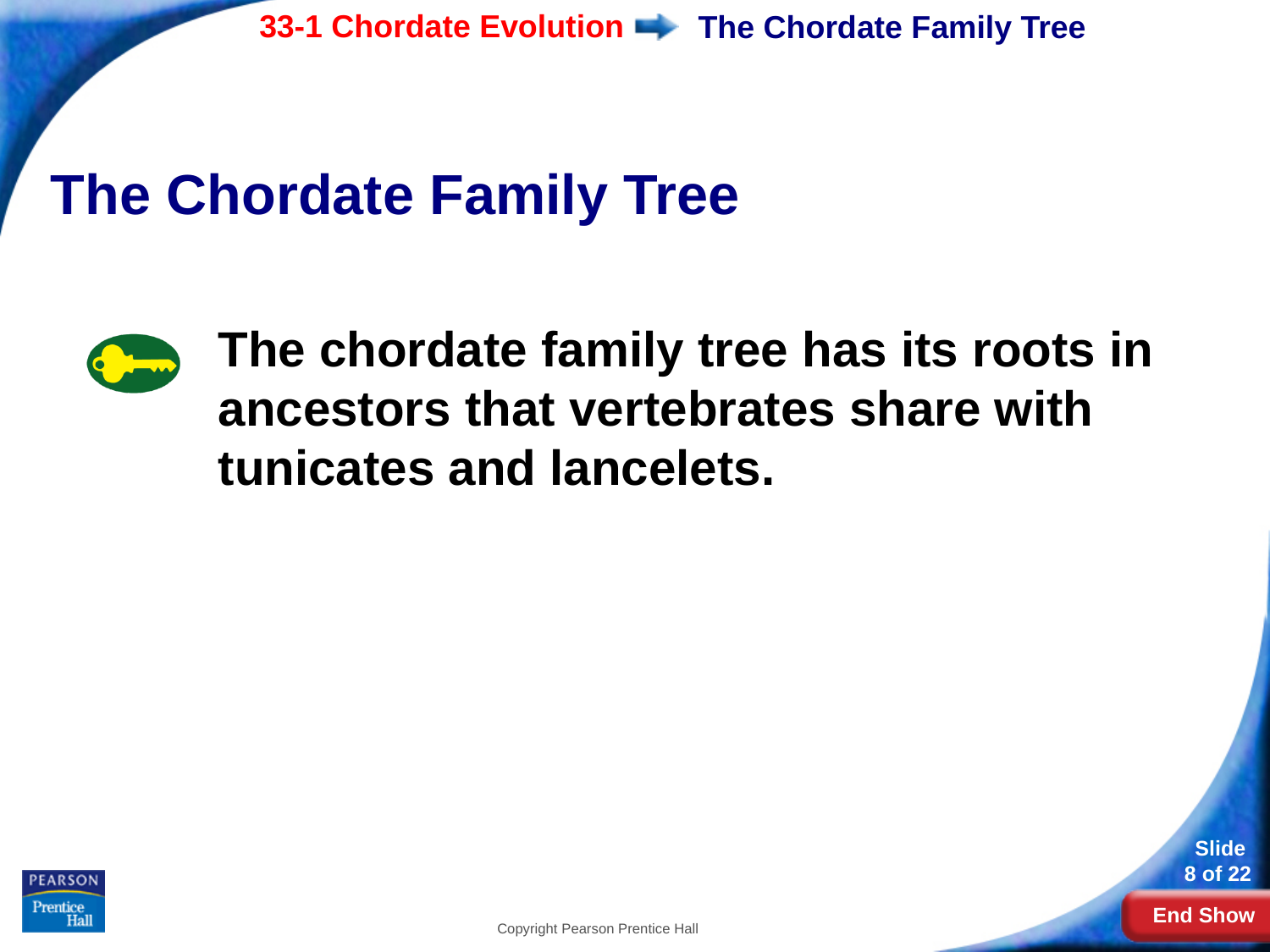

# The Chordate Family Tree
The Chordate Family Tree
The chordate family tree has its roots in ancestors that vertebrates share with tunicates and lancelets.

Copyright Pearson Prentice Hall